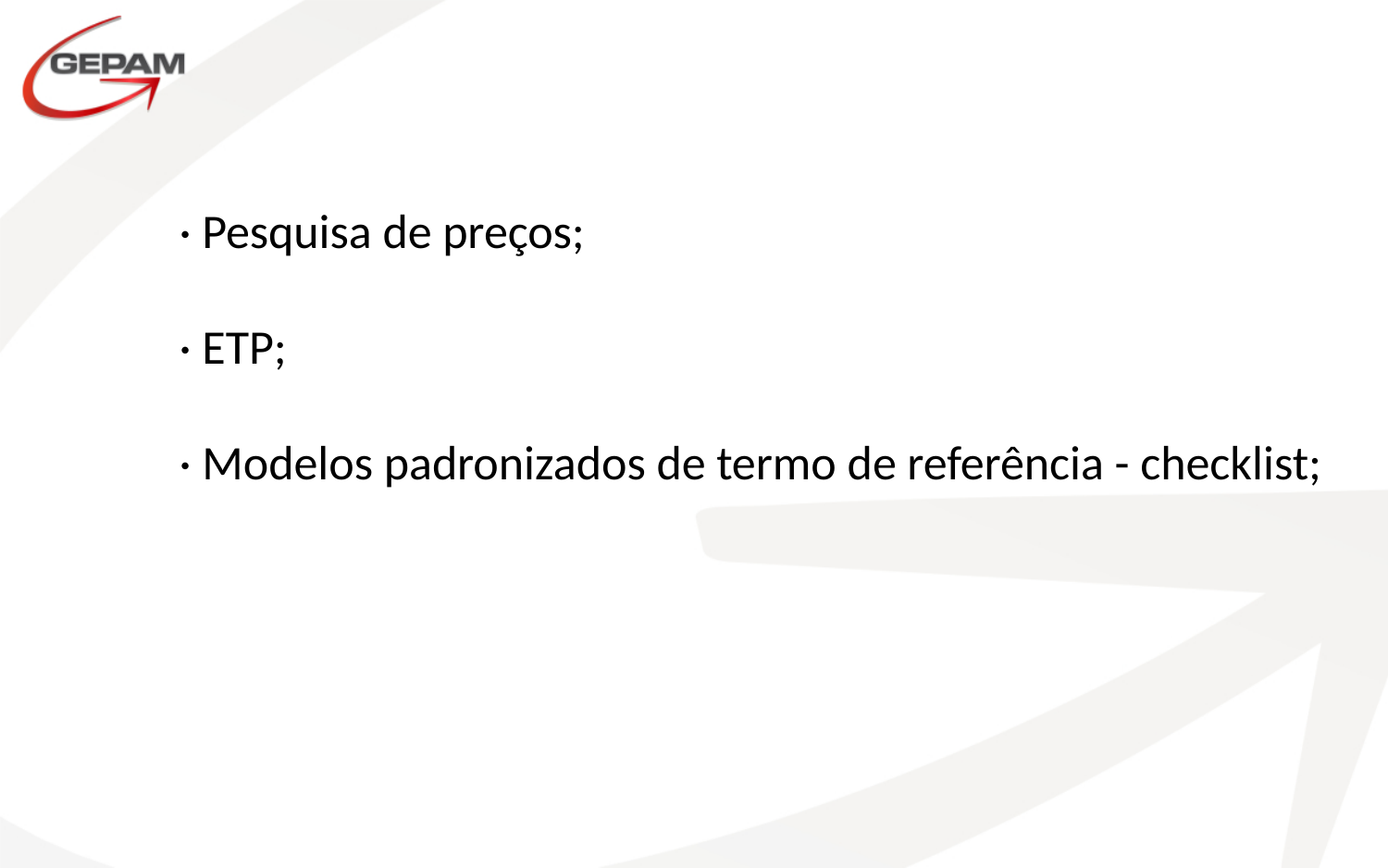

· Pesquisa de preços;
· ETP;
· Modelos padronizados de termo de referência - checklist;